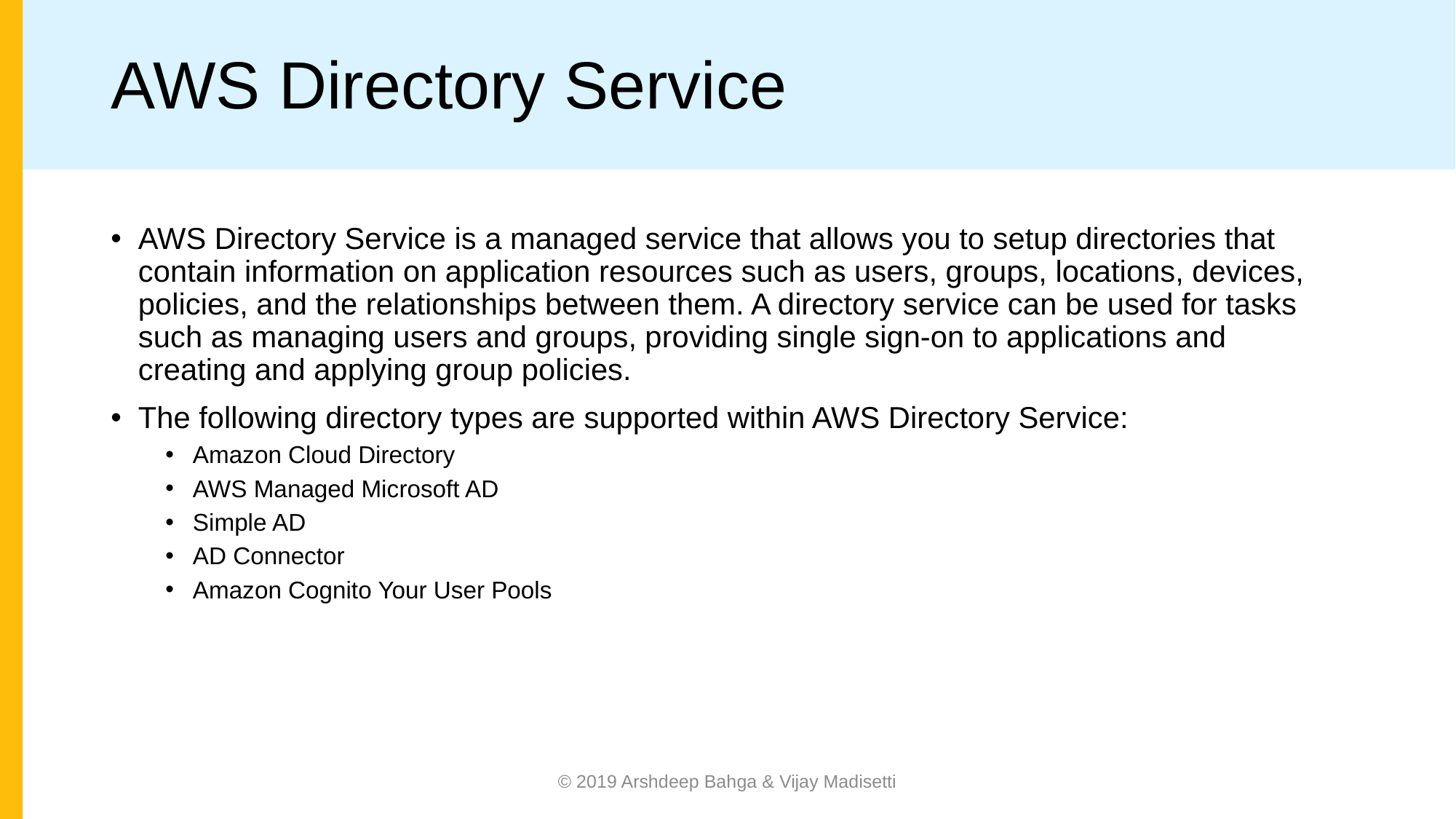

# AWS Directory Service
AWS Directory Service is a managed service that allows you to setup directories that contain information on application resources such as users, groups, locations, devices, policies, and the relationships between them. A directory service can be used for tasks such as managing users and groups, providing single sign-on to applications and creating and applying group policies.
The following directory types are supported within AWS Directory Service:
Amazon Cloud Directory
AWS Managed Microsoft AD
Simple AD
AD Connector
Amazon Cognito Your User Pools
© 2019 Arshdeep Bahga & Vijay Madisetti